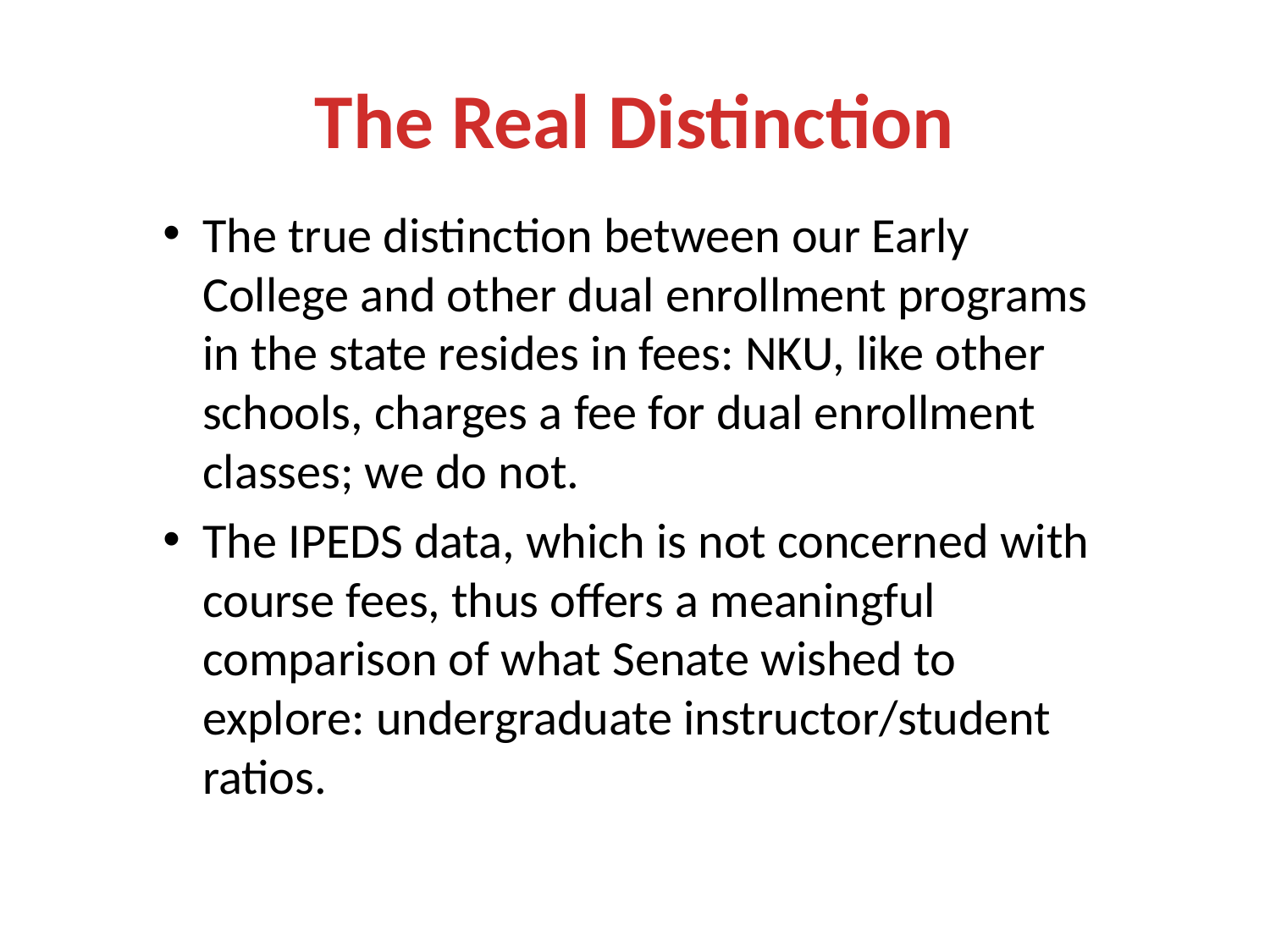

# The Real Distinction
The true distinction between our Early College and other dual enrollment programs in the state resides in fees: NKU, like other schools, charges a fee for dual enrollment classes; we do not.
The IPEDS data, which is not concerned with course fees, thus offers a meaningful comparison of what Senate wished to explore: undergraduate instructor/student ratios.